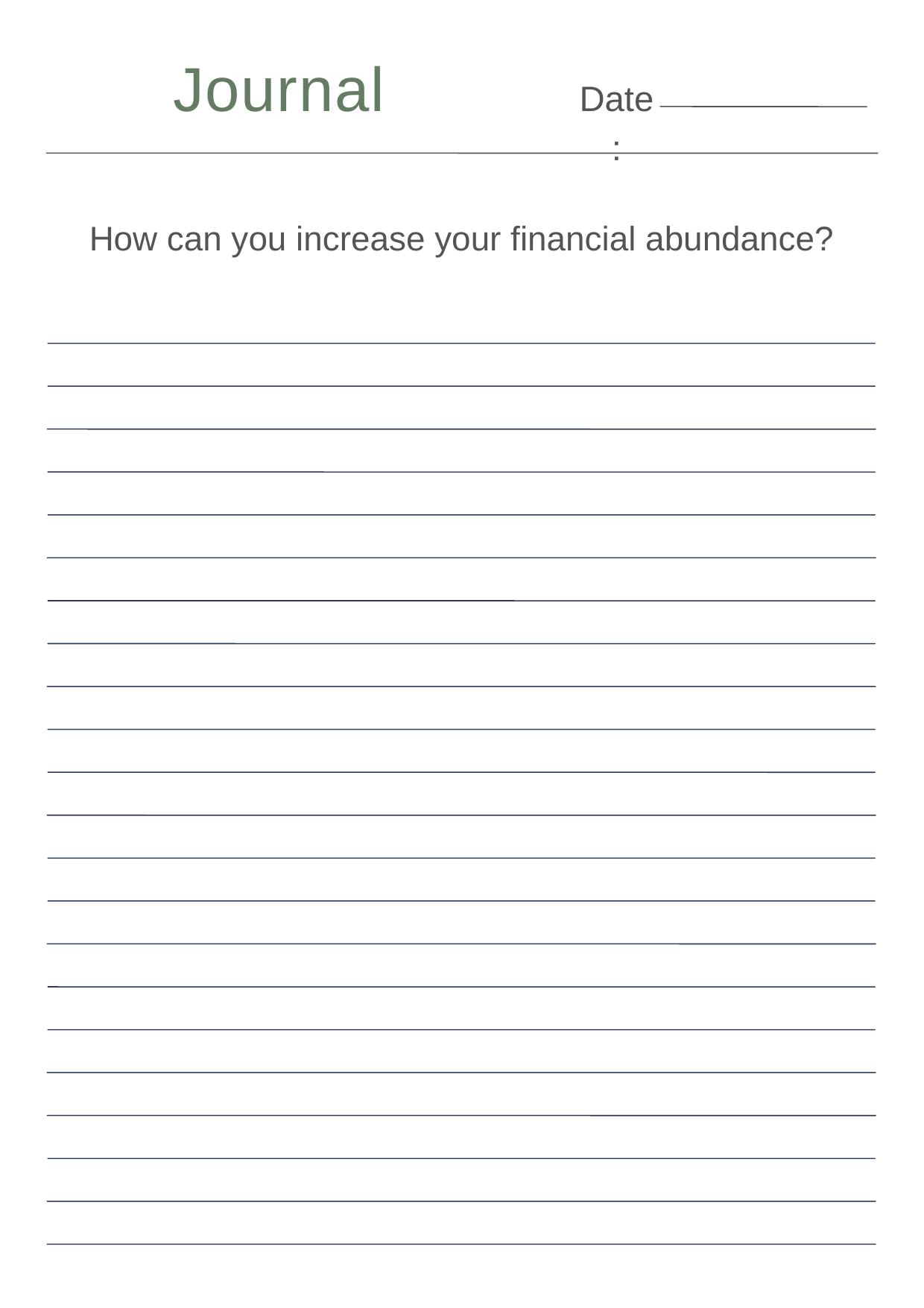

Journal
Date:

How can you increase your financial abundance?